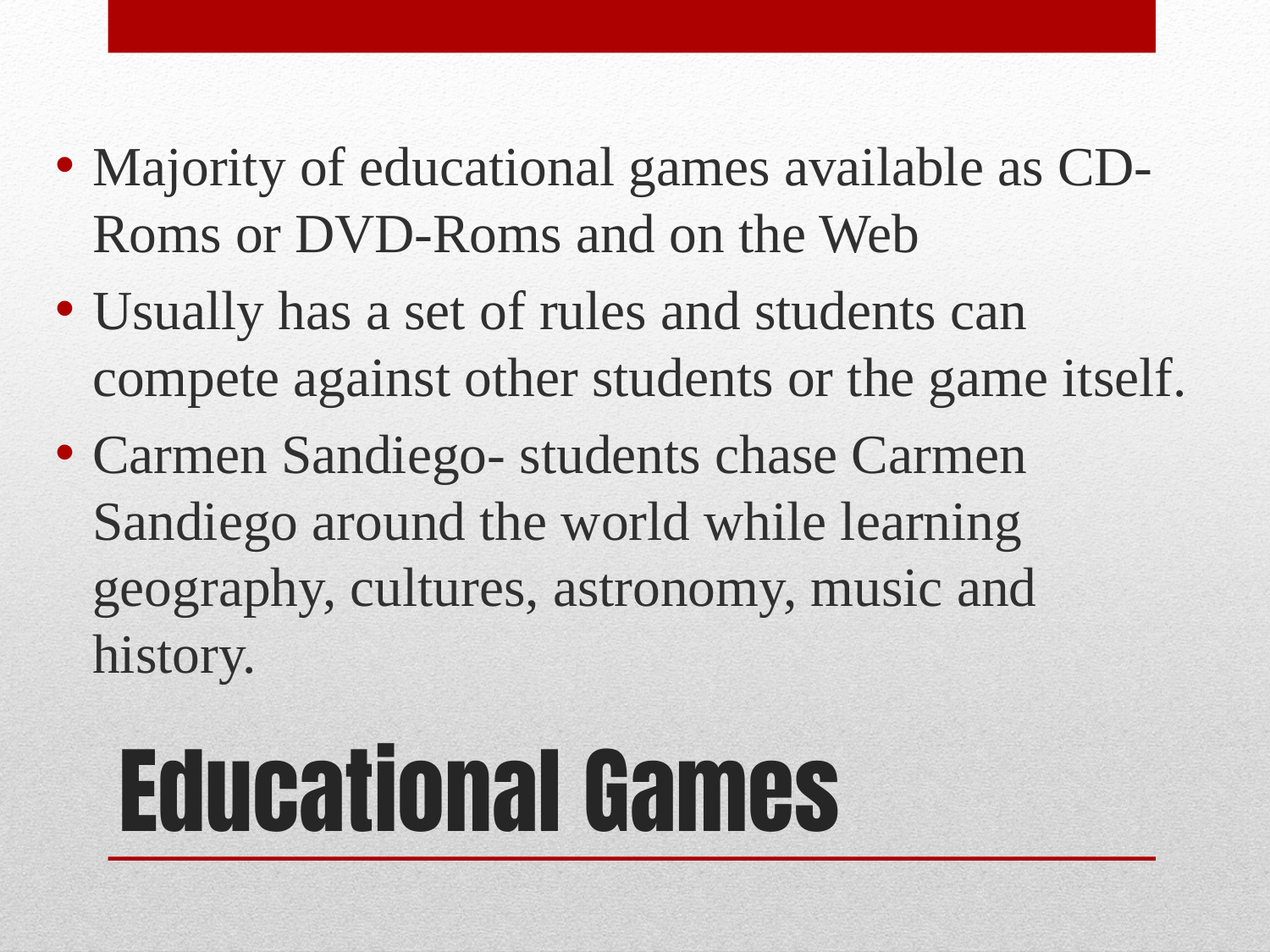

Majority of educational games available as CD-Roms or DVD-Roms and on the Web
Usually has a set of rules and students can compete against other students or the game itself.
Carmen Sandiego- students chase Carmen Sandiego around the world while learning geography, cultures, astronomy, music and history.
# Educational Games